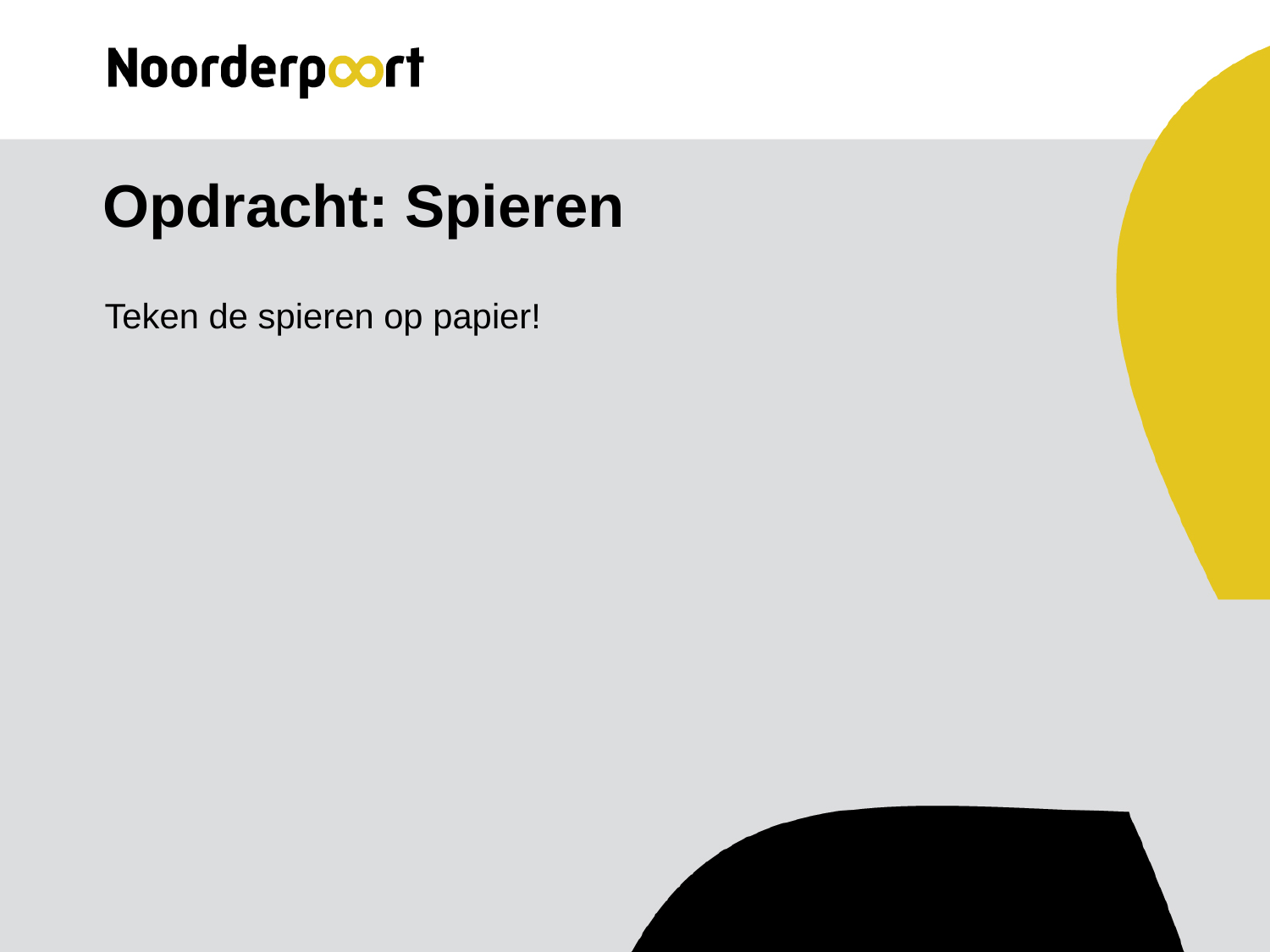

# Opdracht: Spieren
Teken de spieren op papier!